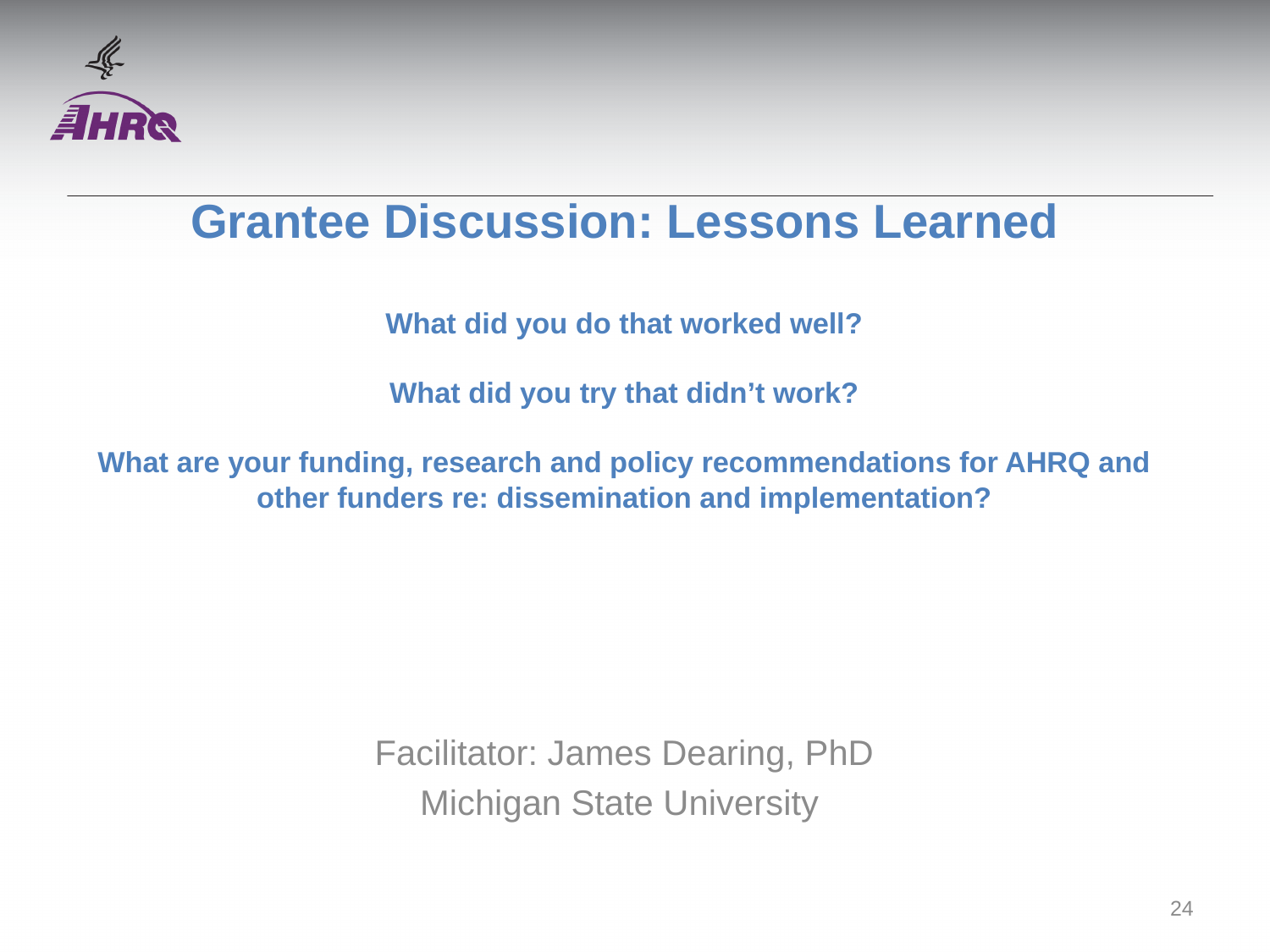

# Grantee Discussion: Lessons Learned What did you do that worked well? What did you try that didn’t work? What are your funding, research and policy recommendations for AHRQ and other funders re: dissemination and implementation?
Facilitator: James Dearing, PhD
Michigan State University

24